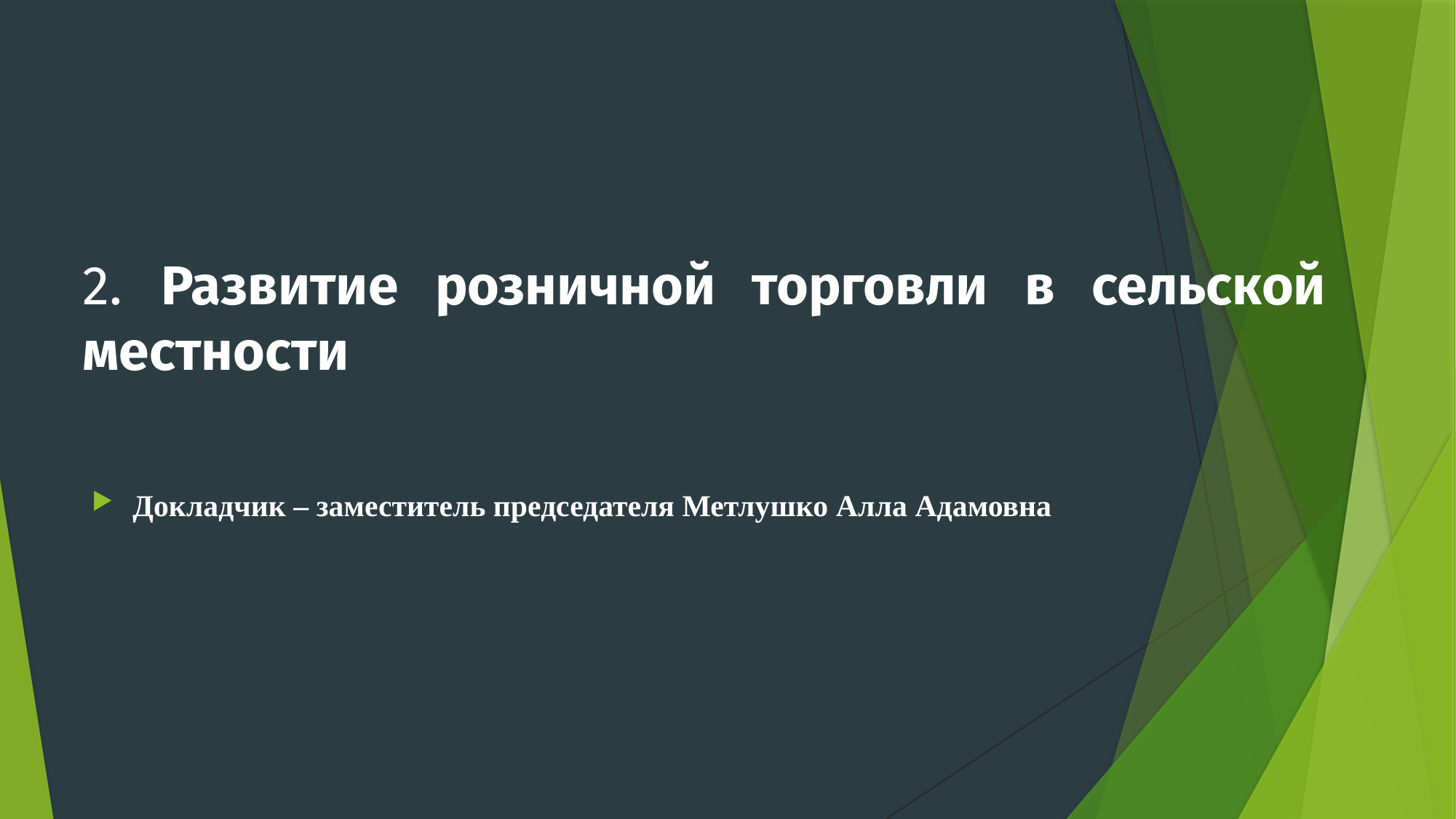

# 2. Развитие розничной торговли в сельской местности
Докладчик – заместитель председателя Метлушко Алла Адамовна